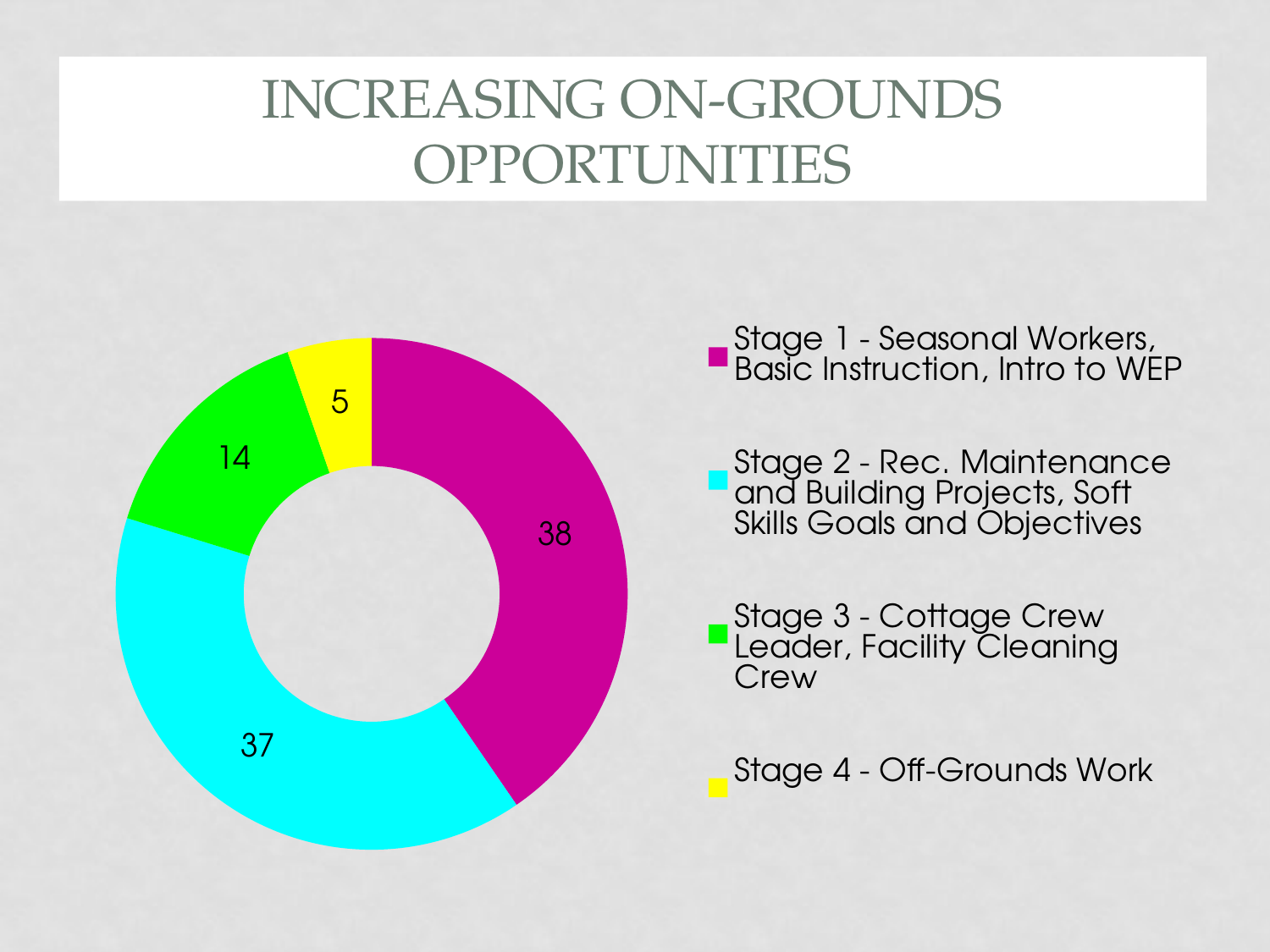

# Increasing On-grounds opportunities

### Chart

| Category | Work Experience |
|---|---|
| Stage 1 - Seasonal Workers, Basic Instruction, Intro to WEP | 38.0 |
| Stage 2 - Rec. Maintenance and Building Projects, Soft Skills Goals and Objectives | 37.0 |
| Stage 3 - Cottage Crew Leader, Facility Cleaning Crew | 14.0 |
| Stage 4 - Off-Grounds Work | 5.0 |